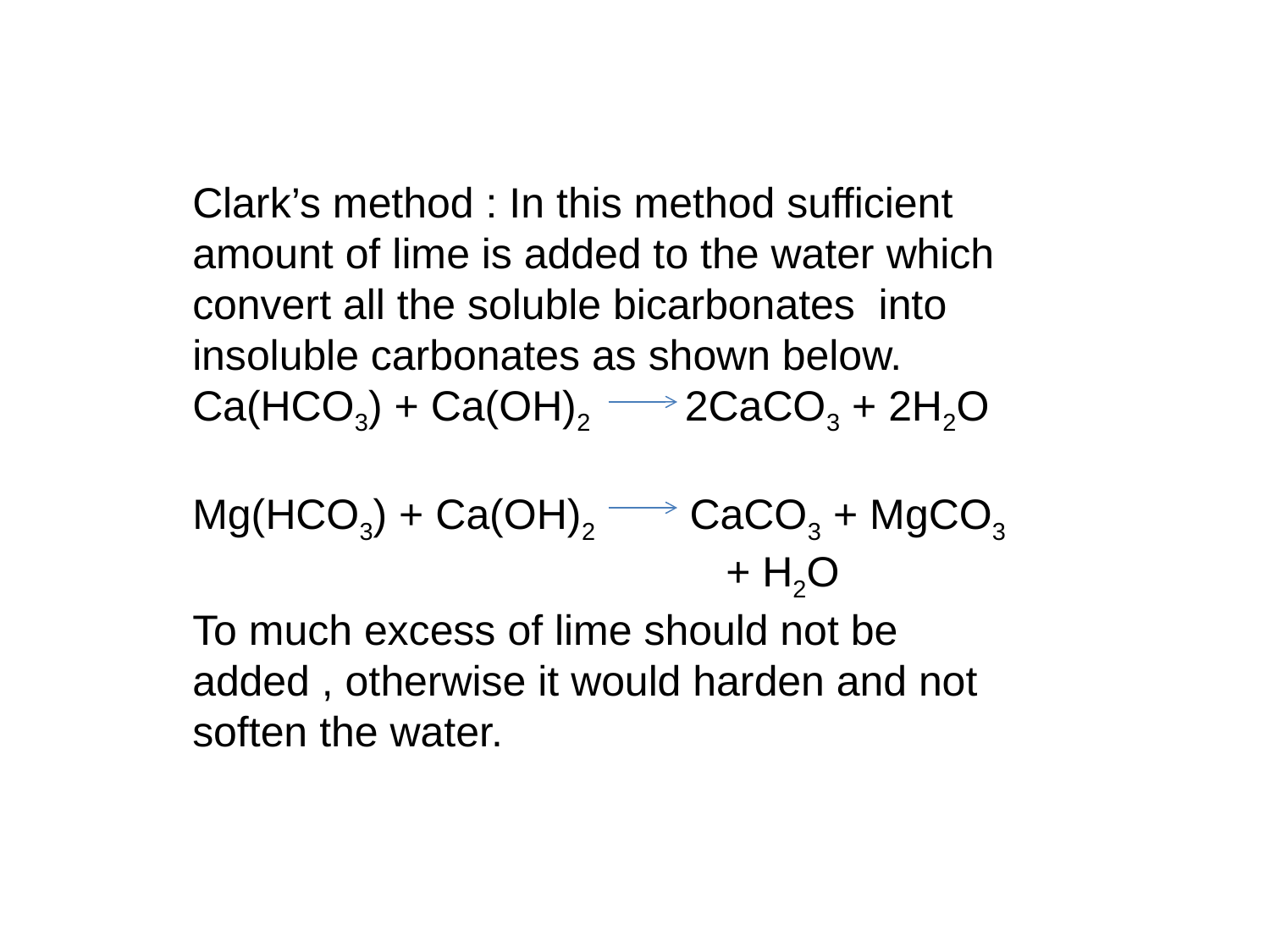

Clark’s method : In this method sufficient amount of lime is added to the water which convert all the soluble bicarbonates  into insoluble carbonates as shown below.
Ca(HCO3) + Ca(OH)2        2CaCO3 + 2H2O

Mg(HCO3) + Ca(OH)2        CaCO3 + MgCO3
                                             + H2O
To much excess of lime should not be added , otherwise it would harden and not soften the water.